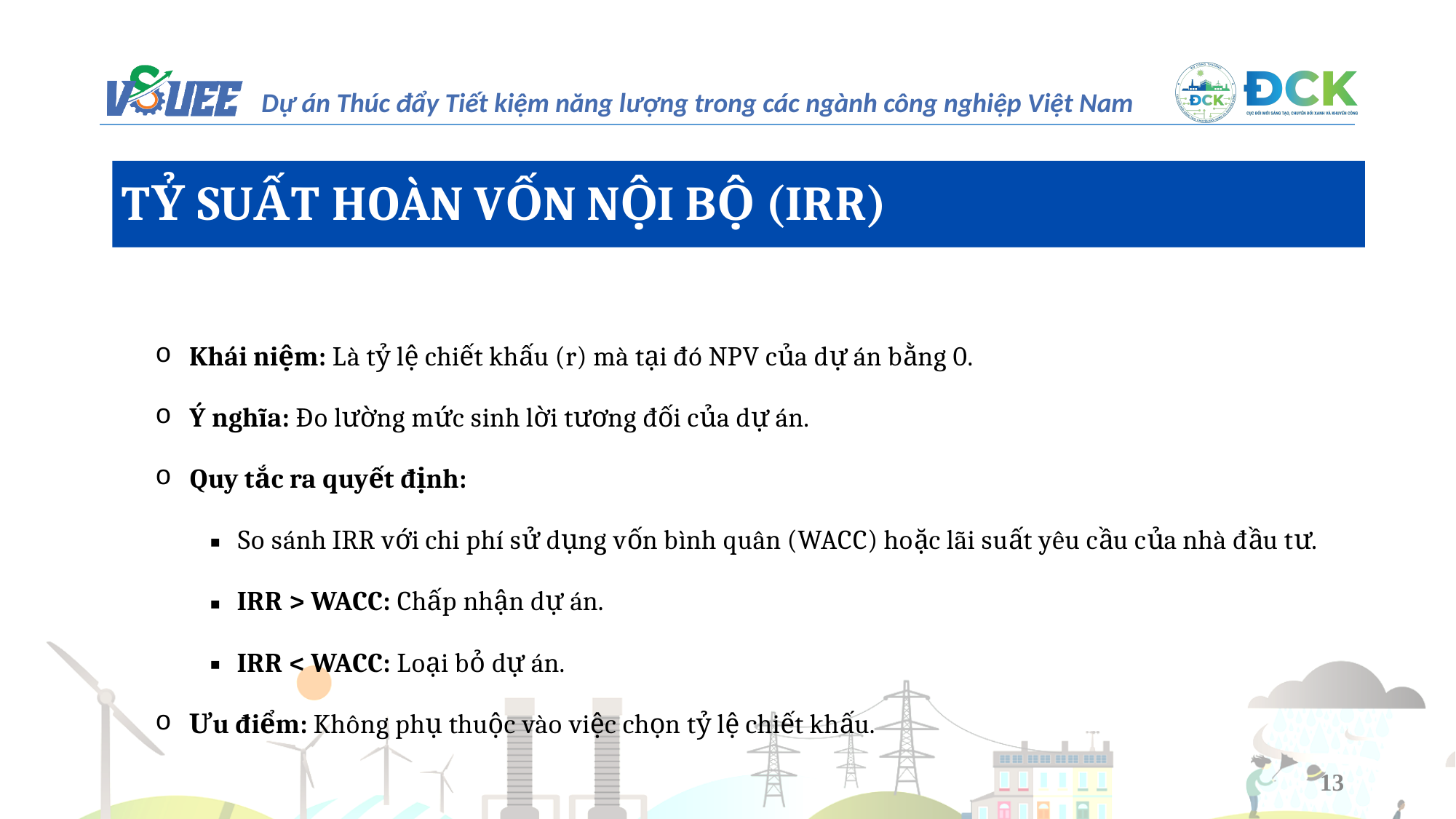

TỶ SUẤT HOÀN VỐN NỘI BỘ (IRR)

Khái niệm: Là tỷ lệ chiết khấu (r) mà tại đó NPV của dự án bằng 0.
Ý nghĩa: Đo lường mức sinh lời tương đối của dự án.
Quy tắc ra quyết định:
So sánh IRR với chi phí sử dụng vốn bình quân (WACC) hoặc lãi suất yêu cầu của nhà đầu tư.
IRR > WACC: Chấp nhận dự án.
IRR < WACC: Loại bỏ dự án.
Ưu điểm: Không phụ thuộc vào việc chọn tỷ lệ chiết khấu.
13